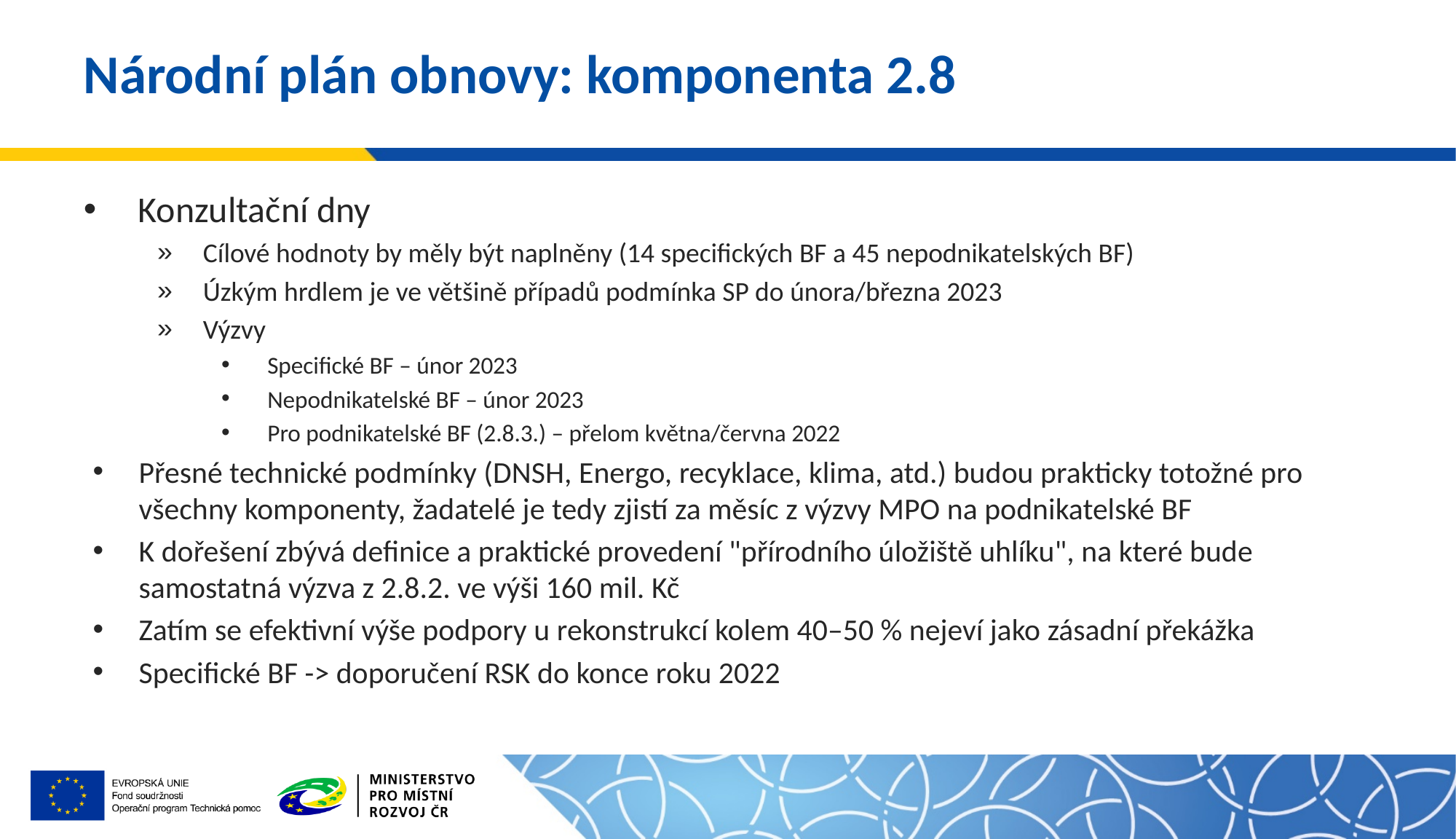

# Národní plán obnovy: komponenta 2.8
Konzultační dny
Cílové hodnoty by měly být naplněny (14 specifických BF a 45 nepodnikatelských BF)
Úzkým hrdlem je ve většině případů podmínka SP do února/března 2023
Výzvy
Specifické BF – únor 2023
Nepodnikatelské BF – únor 2023
Pro podnikatelské BF (2.8.3.) – přelom května/června 2022
Přesné technické podmínky (DNSH, Energo, recyklace, klima, atd.) budou prakticky totožné pro všechny komponenty, žadatelé je tedy zjistí za měsíc z výzvy MPO na podnikatelské BF
K dořešení zbývá definice a praktické provedení "přírodního úložiště uhlíku", na které bude samostatná výzva z 2.8.2. ve výši 160 mil. Kč
Zatím se efektivní výše podpory u rekonstrukcí kolem 40–50 % nejeví jako zásadní překážka
Specifické BF -> doporučení RSK do konce roku 2022